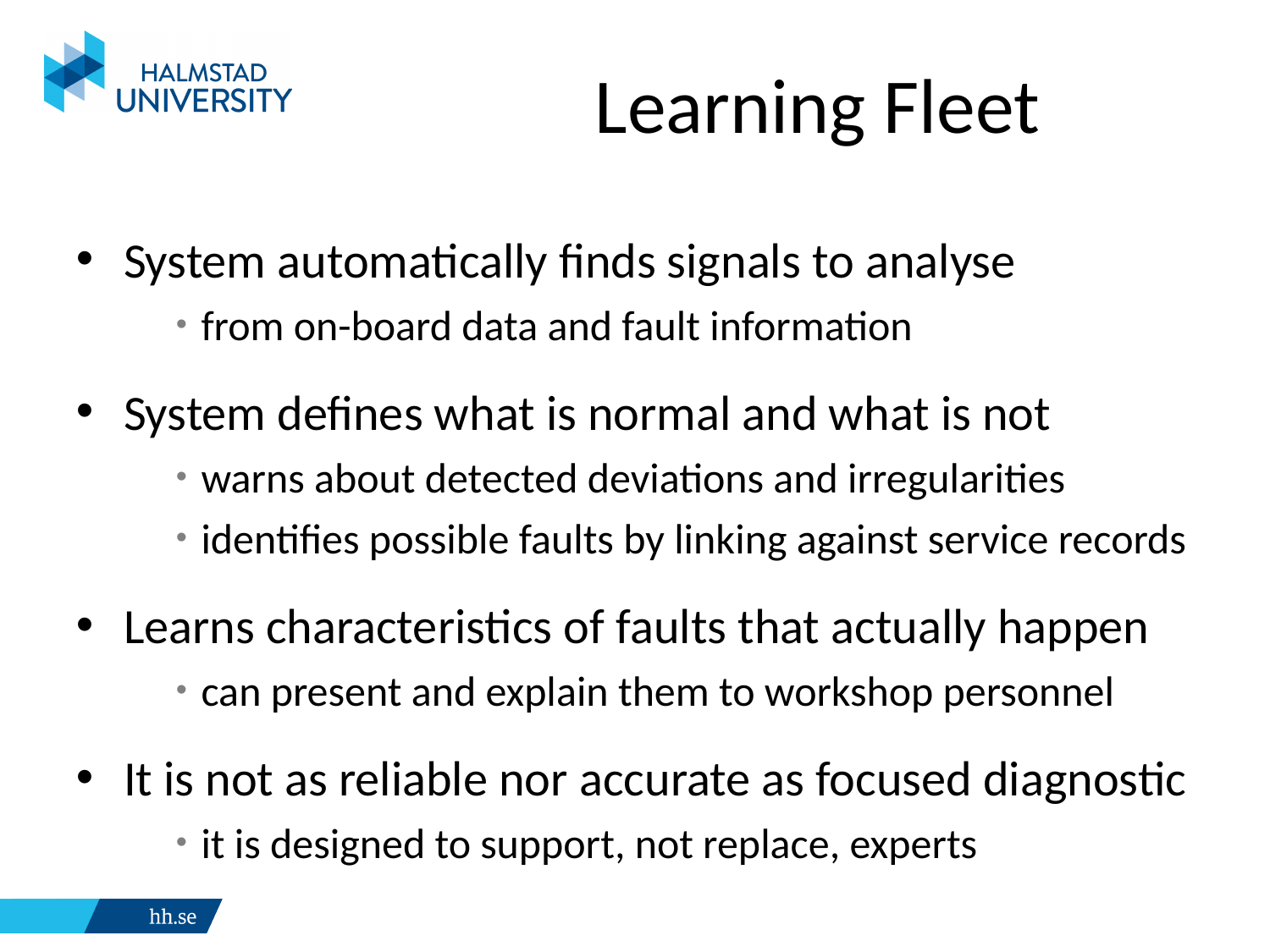

# Learning Fleet
System automatically finds signals to analyse
from on-board data and fault information
System defines what is normal and what is not
warns about detected deviations and irregularities
identifies possible faults by linking against service records
Learns characteristics of faults that actually happen
can present and explain them to workshop personnel
It is not as reliable nor accurate as focused diagnostic
it is designed to support, not replace, experts